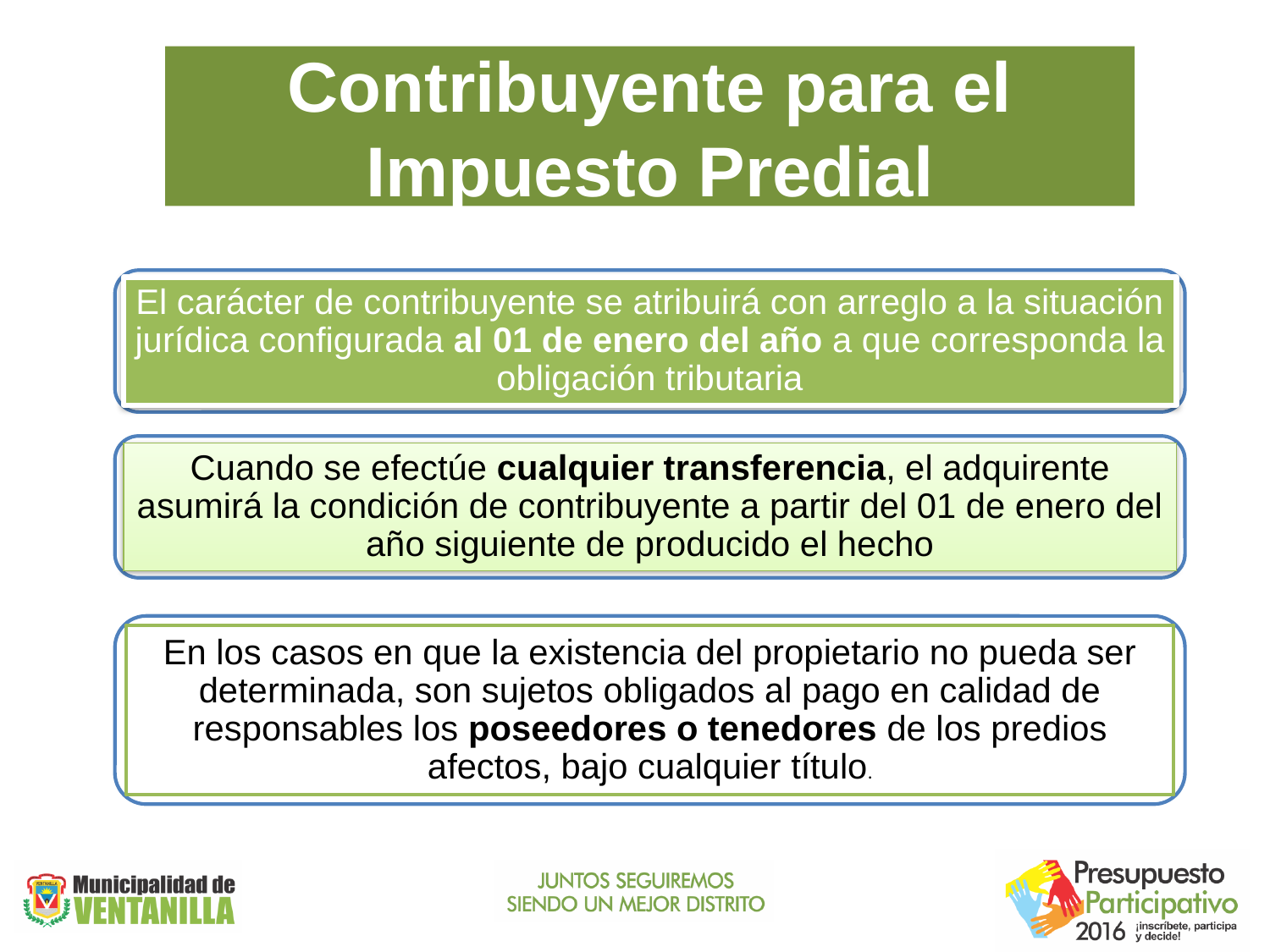

# Contribuyente para el Impuesto Predial

El carácter de contribuyente se atribuirá con arreglo a la situación jurídica configurada al 01 de enero del año a que corresponda la obligación tributaria

Cuando se efectúe cualquier transferencia, el adquirente asumirá la condición de contribuyente a partir del 01 de enero del año siguiente de producido el hecho

En los casos en que la existencia del propietario no pueda ser determinada, son sujetos obligados al pago en calidad de responsables los poseedores o tenedores de los predios afectos, bajo cualquier título.